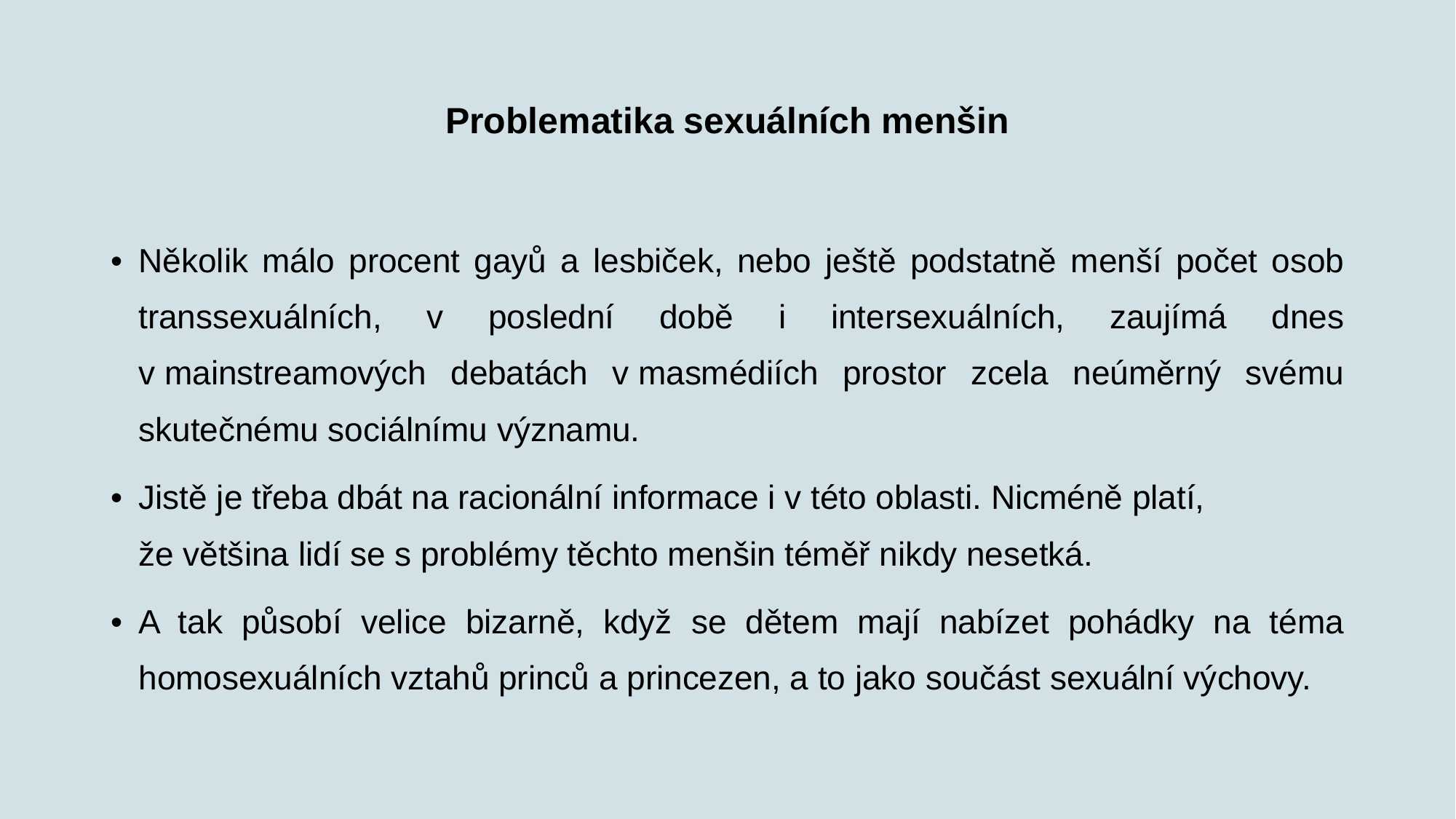

# Problematika sexuálních menšin
Několik málo procent gayů a lesbiček, nebo ještě podstatně menší počet osob transsexuálních, v poslední době i intersexuálních, zaujímá dnes v mainstreamových debatách v masmédiích prostor zcela neúměrný svému skutečnému sociálnímu významu.
Jistě je třeba dbát na racionální informace i v této oblasti. Nicméně platí,                že většina lidí se s problémy těchto menšin téměř nikdy nesetká.
A tak působí velice bizarně, když se dětem mají nabízet pohádky na téma homosexuálních vztahů princů a princezen, a to jako součást sexuální výchovy.